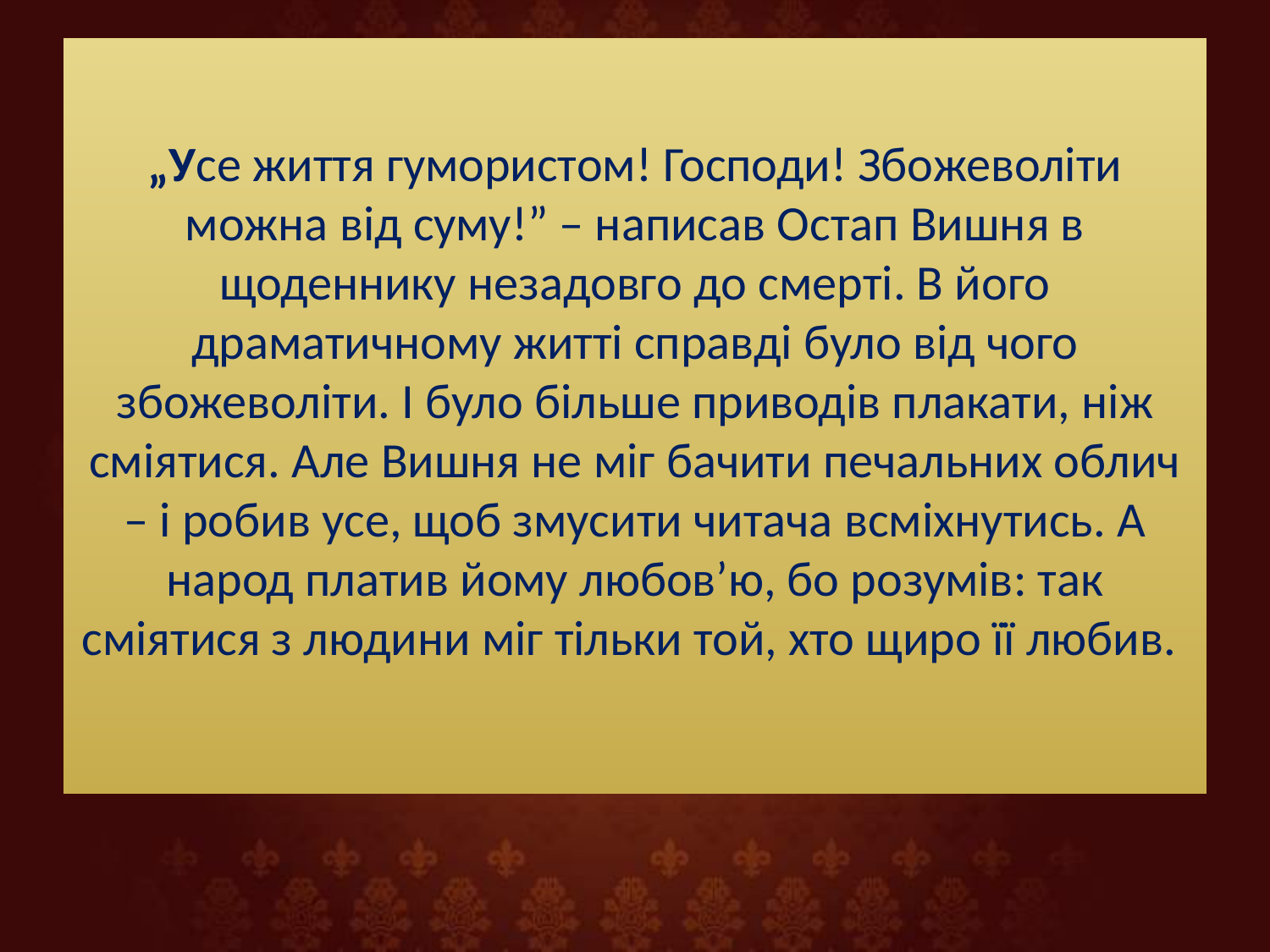

# „Усе життя гумористом! Господи! Збожеволіти можна від суму!” – написав Остап Вишня в щоденнику незадовго до смерті. В його драматичному житті справді було від чого збожеволіти. І було більше приводів плакати, ніж сміятися. Але Вишня не міг бачити печальних облич – і робив усе, щоб змусити читача всміхнутись. А народ платив йому любов’ю, бо розумів: так сміятися з людини міг тільки той, хто щиро її любив.